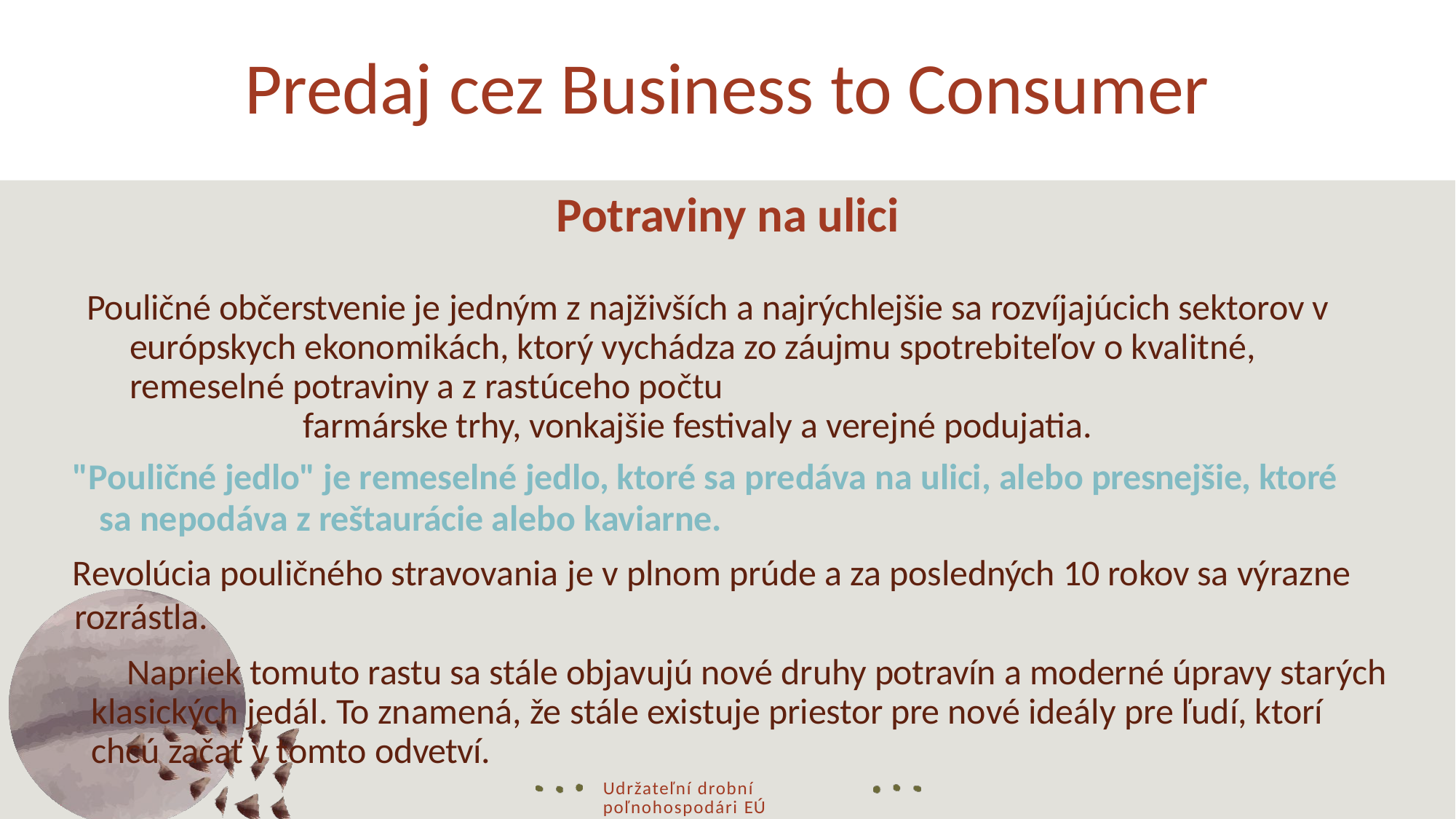

# Predaj cez Business to Consumer
Potraviny na ulici

Pouličné občerstvenie je jedným z najživších a najrýchlejšie sa rozvíjajúcich sektorov v európskych ekonomikách, ktorý vychádza zo záujmu spotrebiteľov o kvalitné, remeselné potraviny a z rastúceho počtu
farmárske trhy, vonkajšie festivaly a verejné podujatia.
"Pouličné jedlo" je remeselné jedlo, ktoré sa predáva na ulici, alebo presnejšie, ktoré sa nepodáva z reštaurácie alebo kaviarne.
Revolúcia pouličného stravovania je v plnom prúde a za posledných 10 rokov sa výrazne rozrástla.
Napriek tomuto rastu sa stále objavujú nové druhy potravín a moderné úpravy starých klasických jedál. To znamená, že stále existuje priestor pre nové ideály pre ľudí, ktorí chcú začať v tomto odvetví.
Udržateľní drobní poľnohospodári EÚ